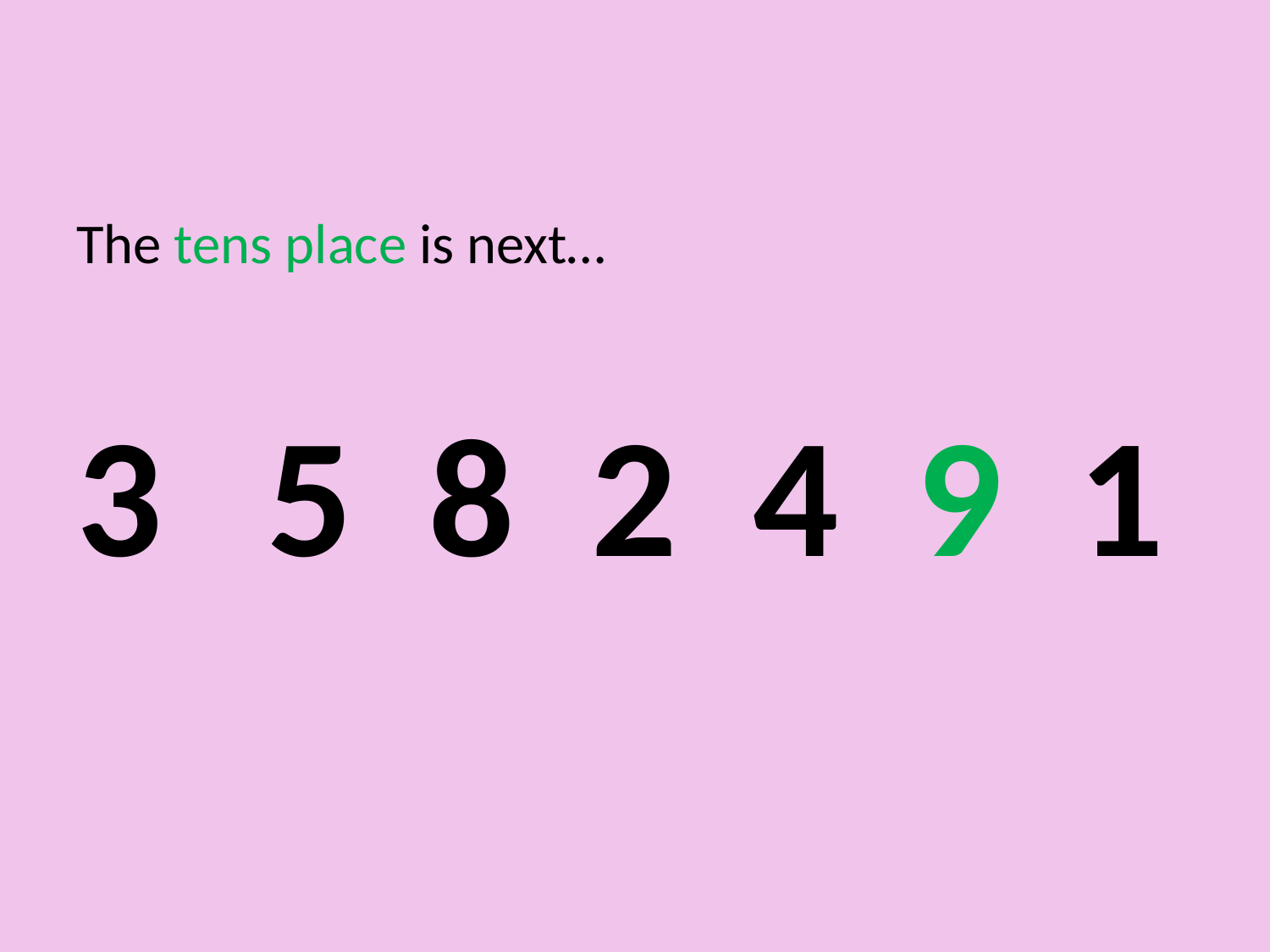

The tens place is next…

5  8  2  4  9  1